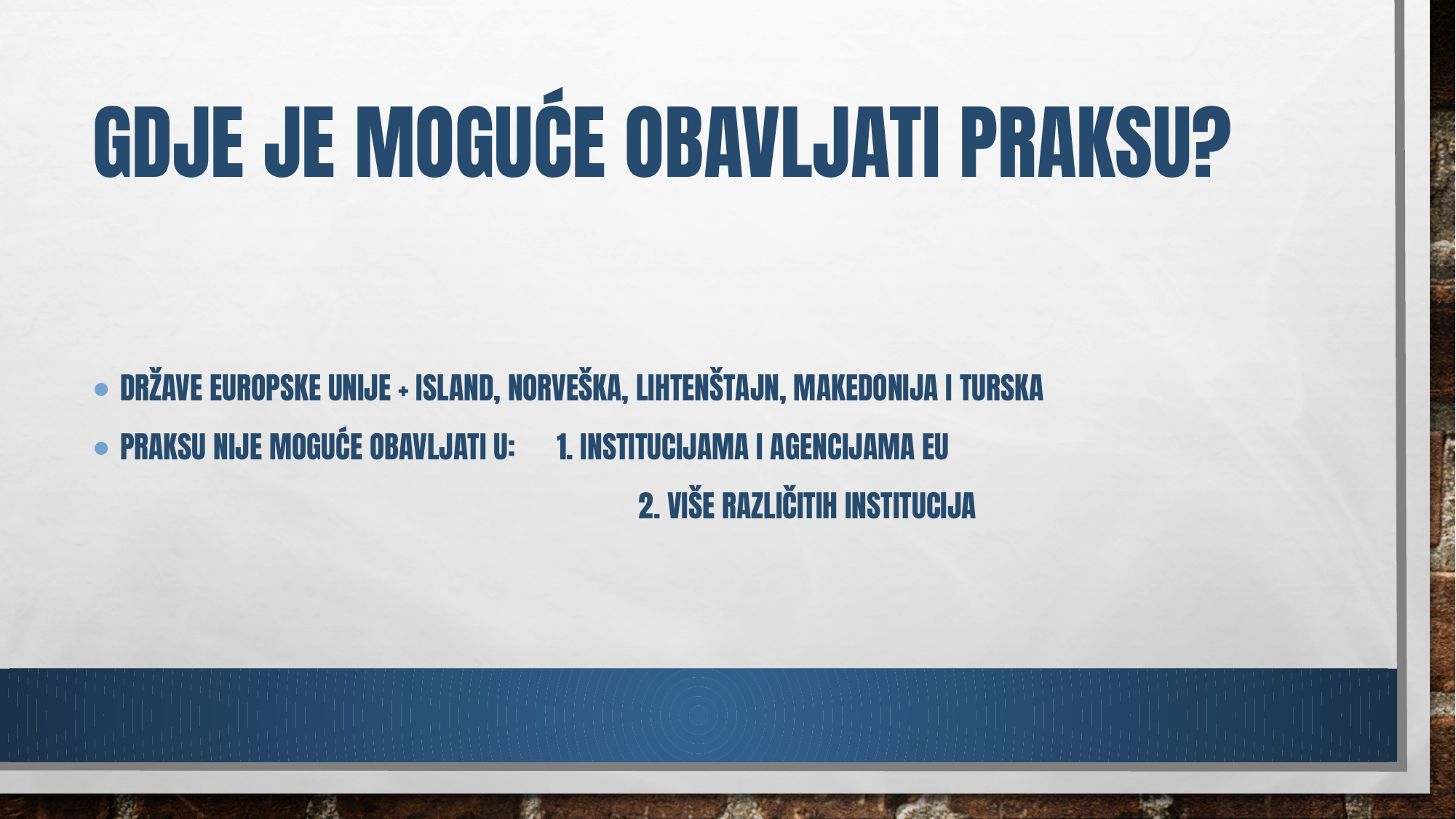

# Gdje je moguće obavljati praksu?
Države europske unije + Island, norveška, Lihtenštajn, Makedonija i turska
Praksu nije moguće obavljati u: 	1. institucijama i agencijama EU
					2. više različitih institucija